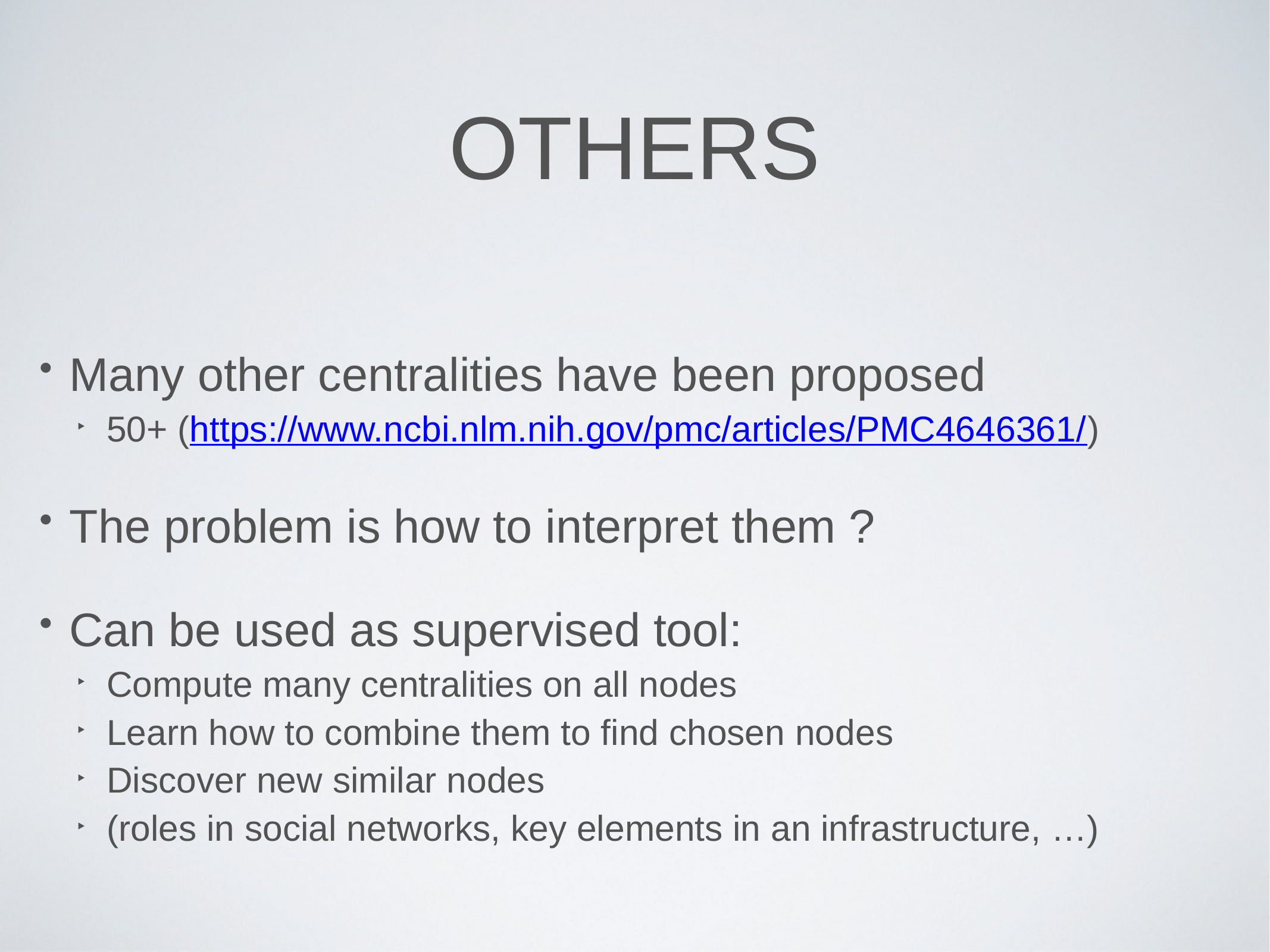

80
# Others
Many other centralities have been proposed
50+ (https://www.ncbi.nlm.nih.gov/pmc/articles/PMC4646361/)
The problem is how to interpret them ?
Can be used as supervised tool:
Compute many centralities on all nodes
Learn how to combine them to find chosen nodes
Discover new similar nodes
(roles in social networks, key elements in an infrastructure, …)